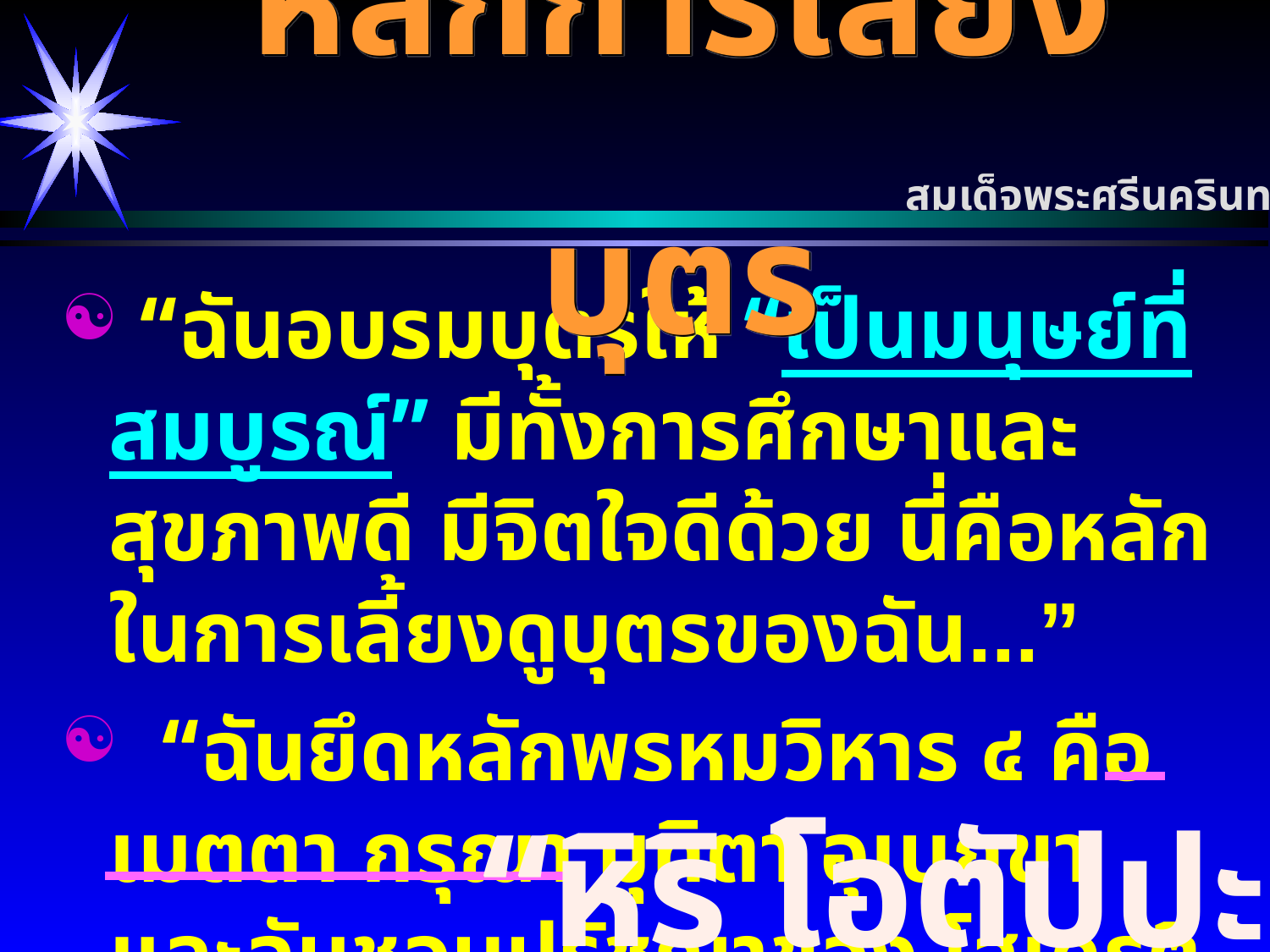

# หลักการเลี้ยงบุตร
สมเด็จพระศรีนครินทราฯ
 “ฉันอบรมบุตรให้ “เป็นมนุษย์ที่สมบูรณ์” มีทั้งการศึกษาและสุขภาพดี มีจิตใจดีด้วย นี่คือหลักในการเลี้ยงดูบุตรของฉัน...”
  “ฉันยึดหลักพรหมวิหาร ๔ คือ เมตตา กรุณา มุทิตา อุเบกขา และฉันชอบปรัชญาของ โสเครติส เช่น ให้รู้จักตนเองด้วยตนเอง...”
“หิริ โอตัปปะ”